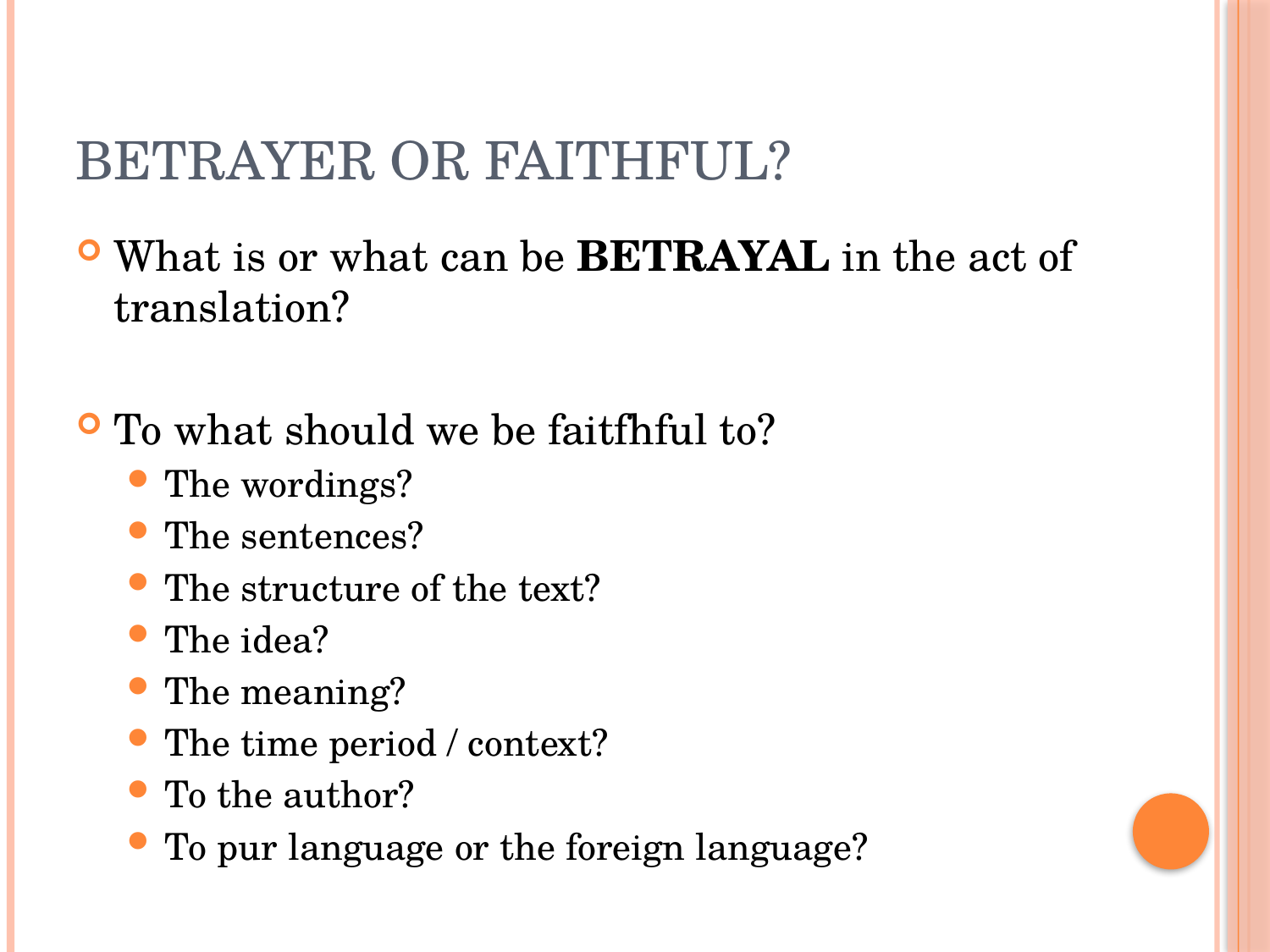

# BETRAYER or FAITHFUL?
What is or what can be BETRAYAL in the act of translation?

To what should we be faitfhful to?
The wordings?
The sentences?
The structure of the text?
The idea?
The meaning?
The time period / context?
To the author?
To pur language or the foreign language?